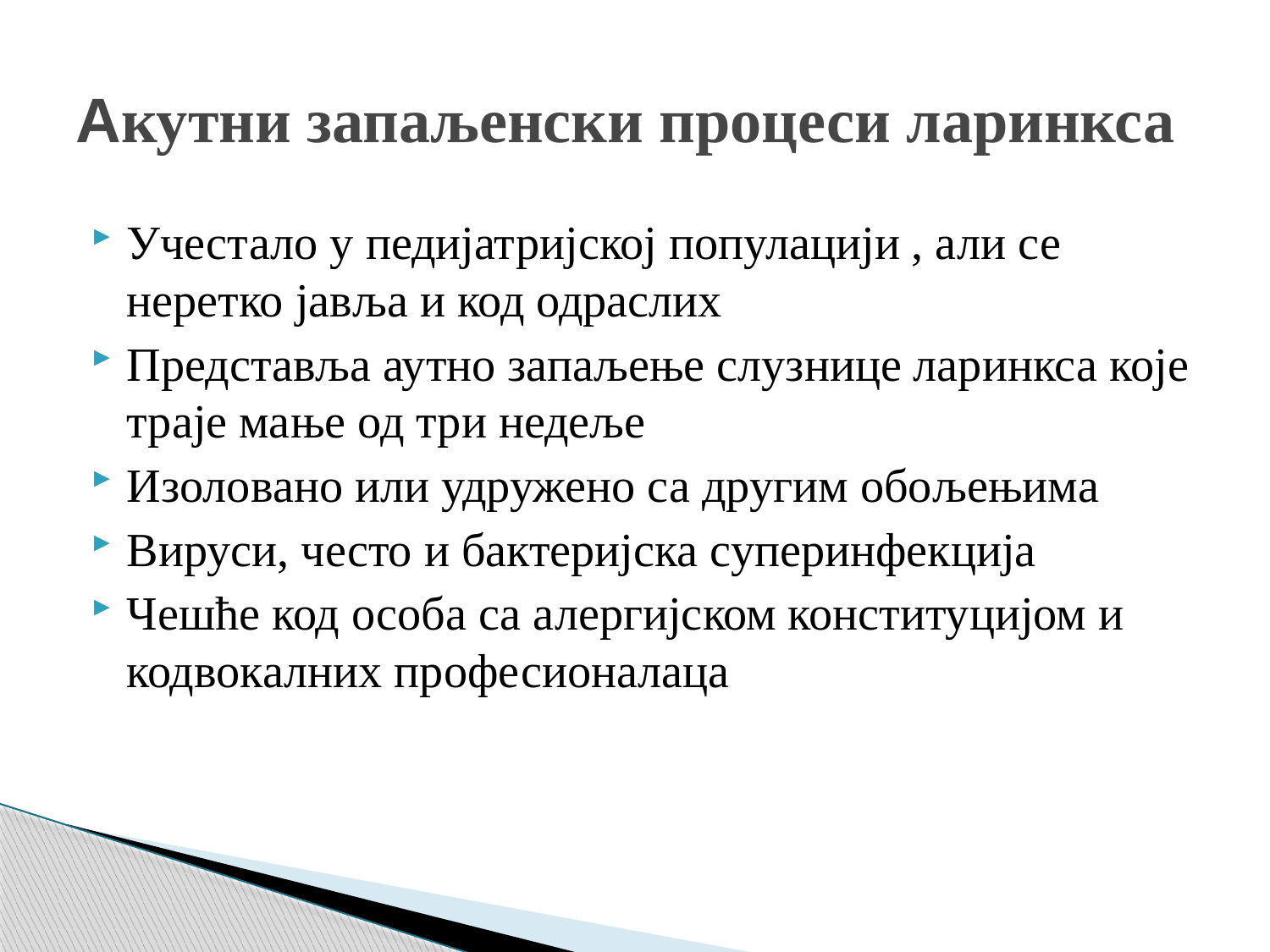

# Акутни запаљенски процеси ларинкса
Учестало у педијатријској популацији , али се неретко јавља и код одраслих
Представља аутно запаљење слузнице ларинкса које траје мање од три недеље
Изоловaно или удружено са другим обољењима
Вируси, често и бактеријска суперинфекција
Чешће код особа са алергијском конституцијом и кодвокалних професионалаца